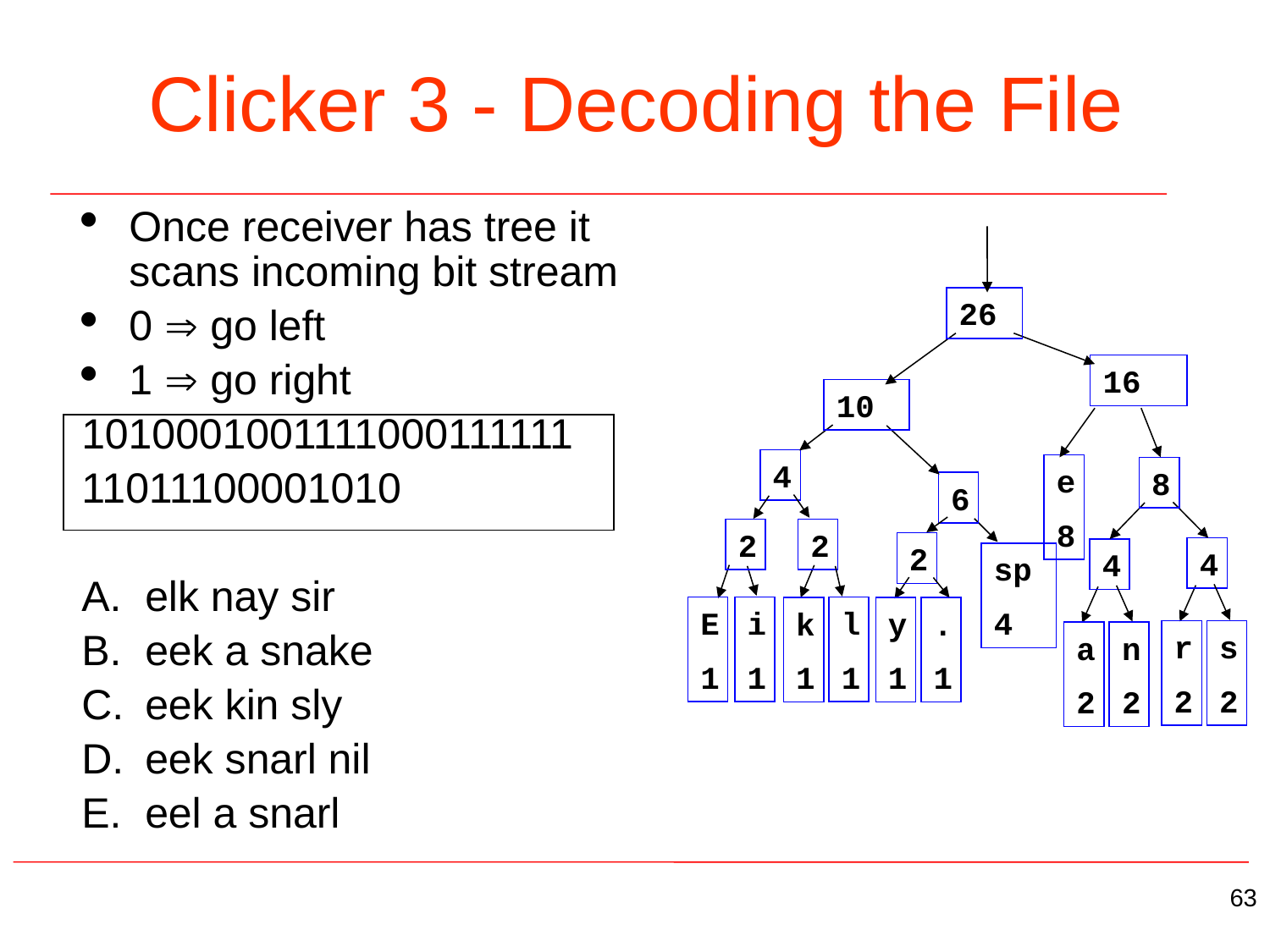

# Clicker 3 - Decoding the File
Once receiver has tree it scans incoming bit stream
0 ⇒ go left
1 ⇒ go right
1010001001111000111111
11011100001010

elk nay sir
eek a snake
eek kin sly
eek snarl nil
eel a snarl

26

16
10

4
e
8
8
6

2
2
2
4
4
sp
4

E
1
i
1
l
1
k
1
y
1
.
1
r
2
s
2
a
2
n
2

63